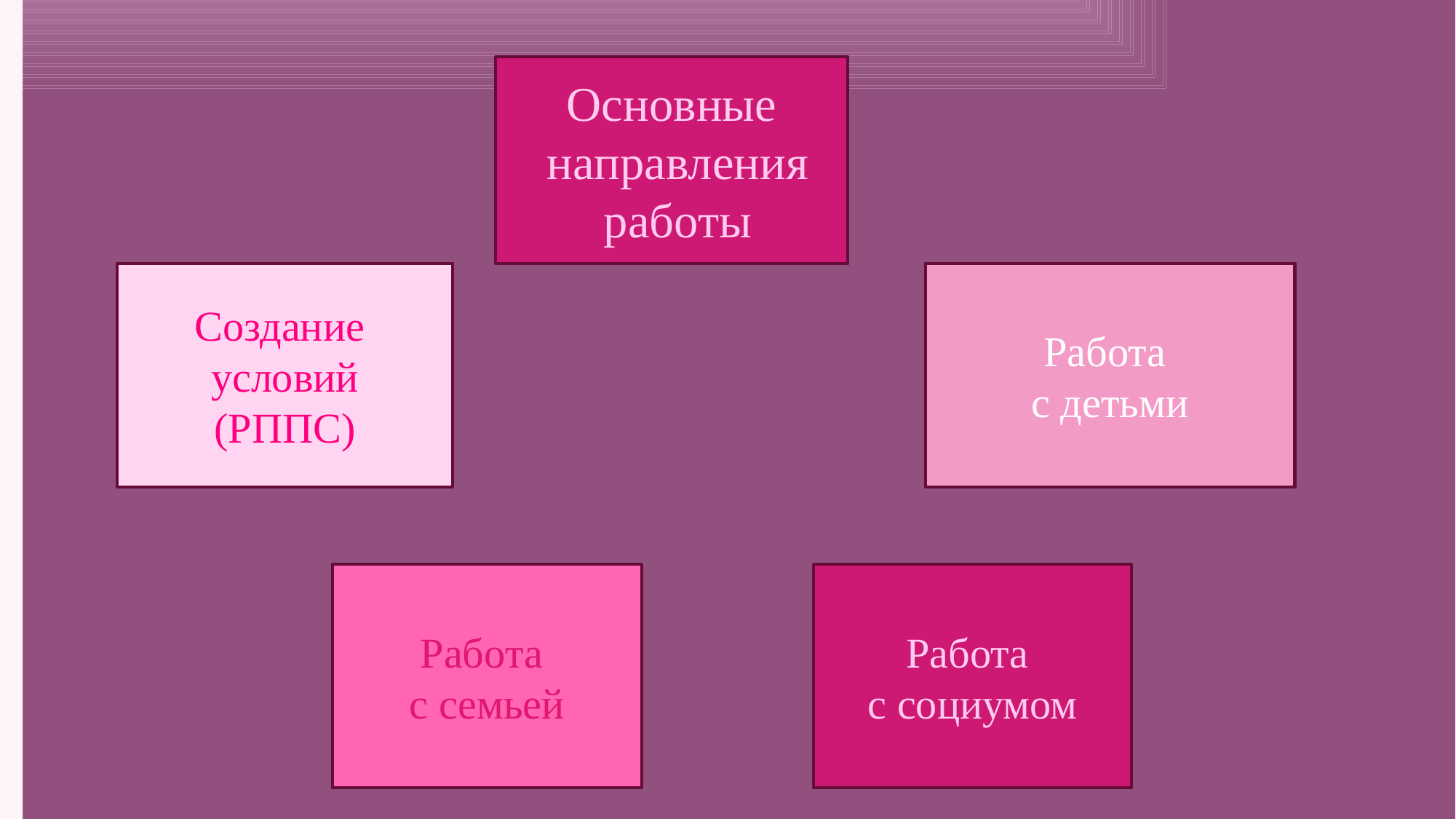

Основные
 направления
 работы
Создание
условий
(РППС)
Работа
с детьми
Работа
с семьей
Работа
с социумом